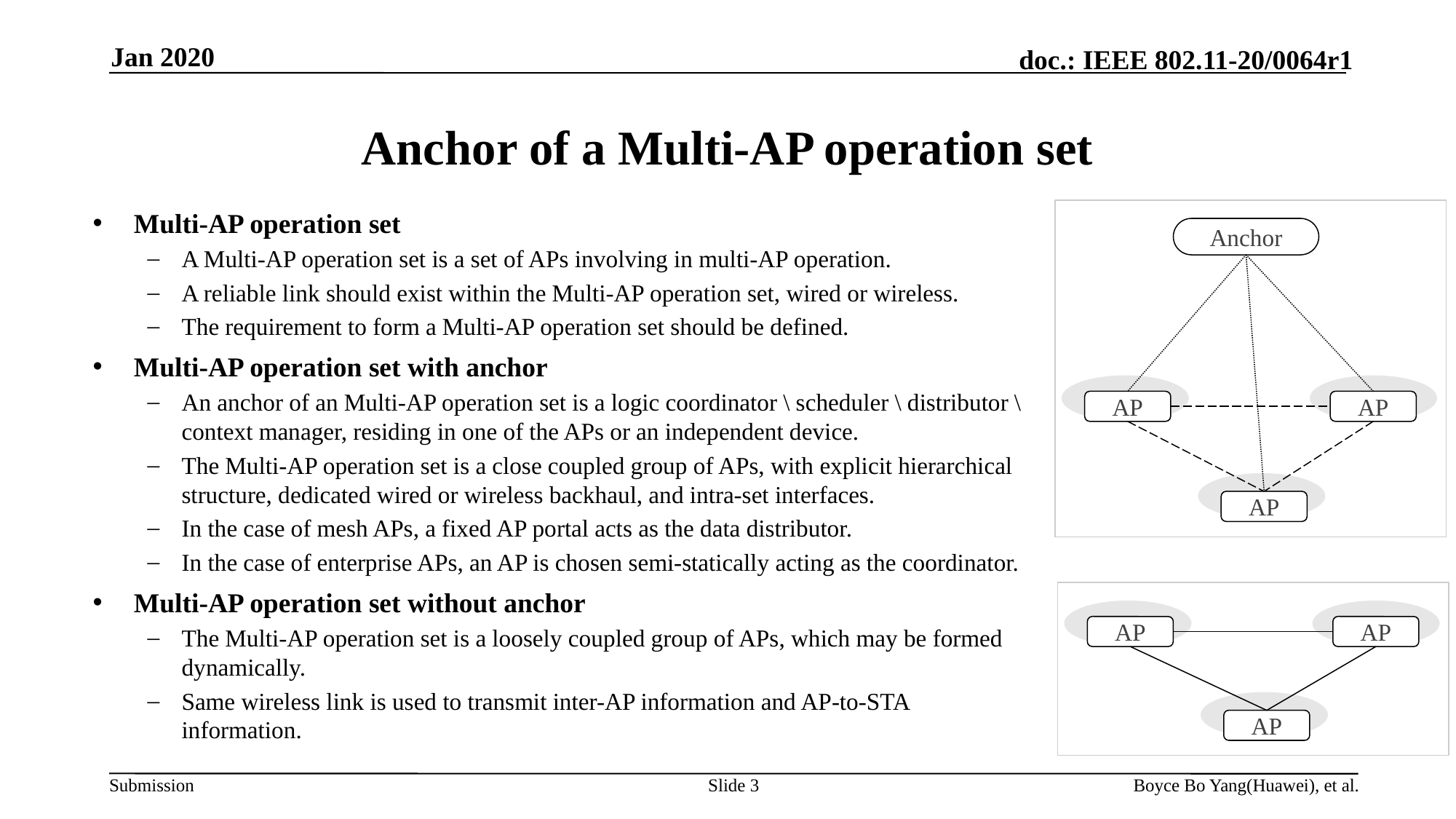

Jan 2020
# Anchor of a Multi-AP operation set
Multi-AP operation set
A Multi-AP operation set is a set of APs involving in multi-AP operation.
A reliable link should exist within the Multi-AP operation set, wired or wireless.
The requirement to form a Multi-AP operation set should be defined.
Multi-AP operation set with anchor
An anchor of an Multi-AP operation set is a logic coordinator \ scheduler \ distributor \ context manager, residing in one of the APs or an independent device.
The Multi-AP operation set is a close coupled group of APs, with explicit hierarchical structure, dedicated wired or wireless backhaul, and intra-set interfaces.
In the case of mesh APs, a fixed AP portal acts as the data distributor.
In the case of enterprise APs, an AP is chosen semi-statically acting as the coordinator.
Multi-AP operation set without anchor
The Multi-AP operation set is a loosely coupled group of APs, which may be formed dynamically.
Same wireless link is used to transmit inter-AP information and AP-to-STA information.

Anchor

AP
AP

AP

AP
AP

AP
Slide 3
Boyce Bo Yang(Huawei), et al.